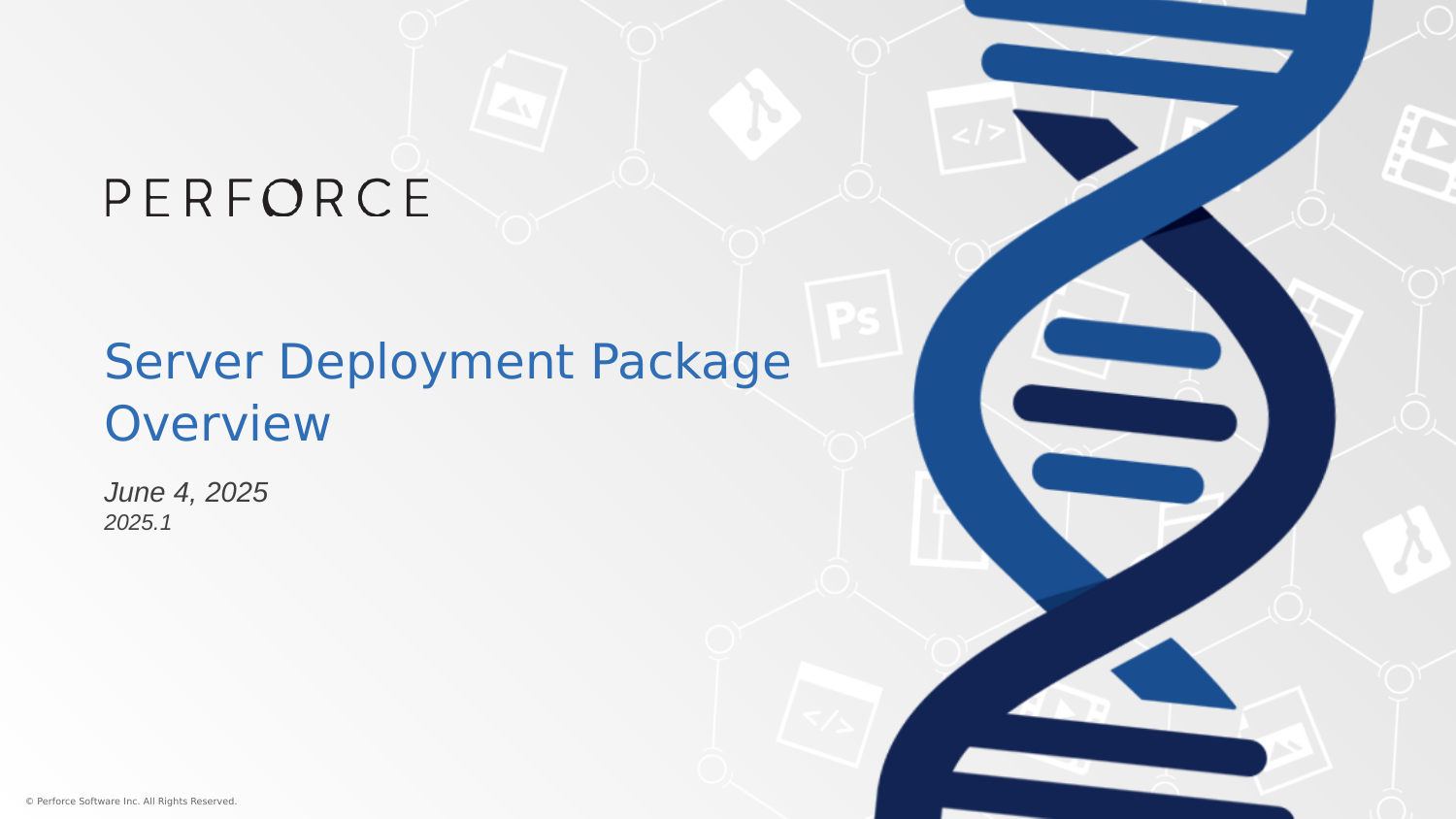

# Server Deployment Package Overview
June 4, 2025
2025.1